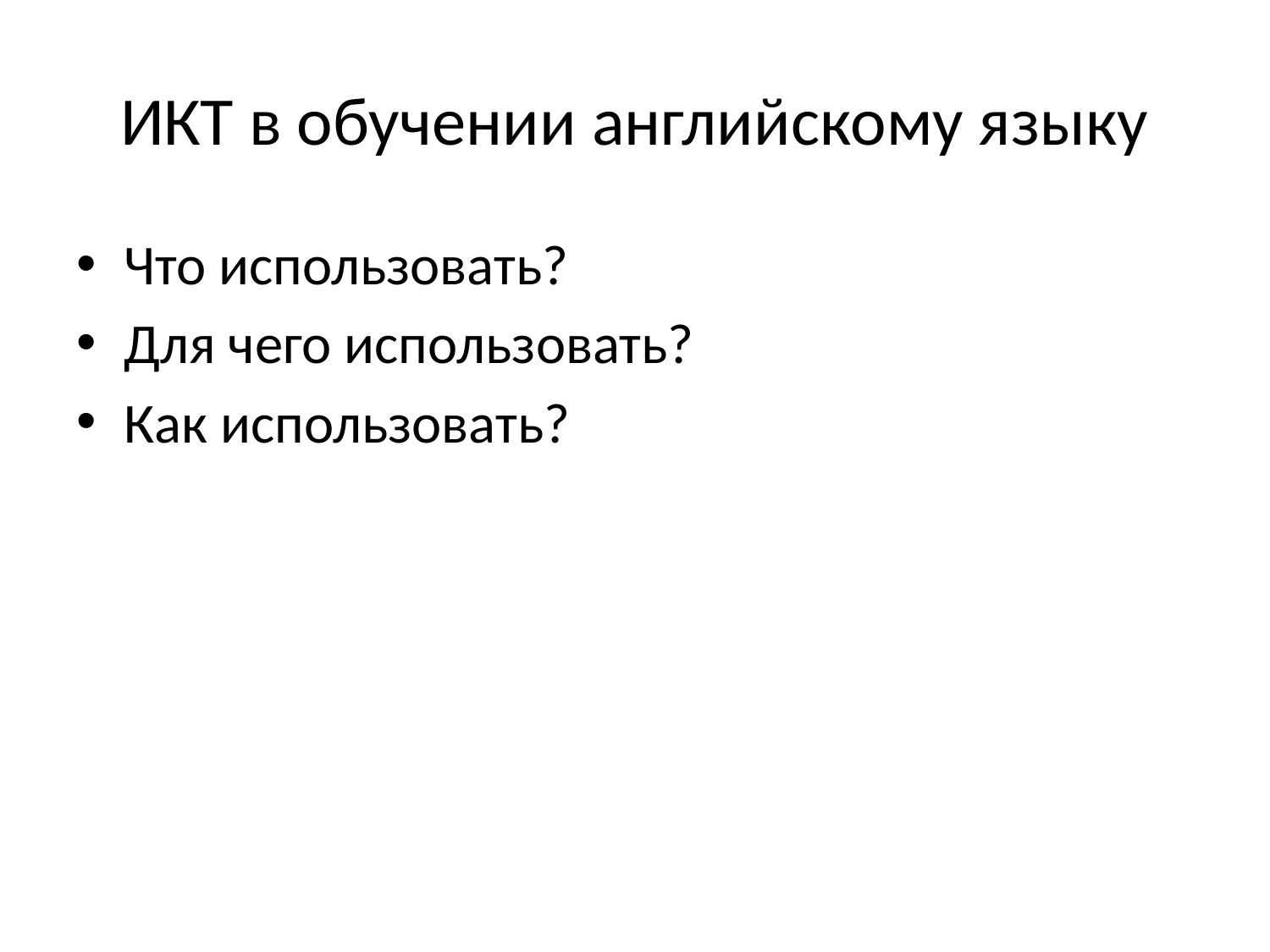

# ИКТ в обучении английскому языку
Что использовать?
Для чего использовать?
Как использовать?